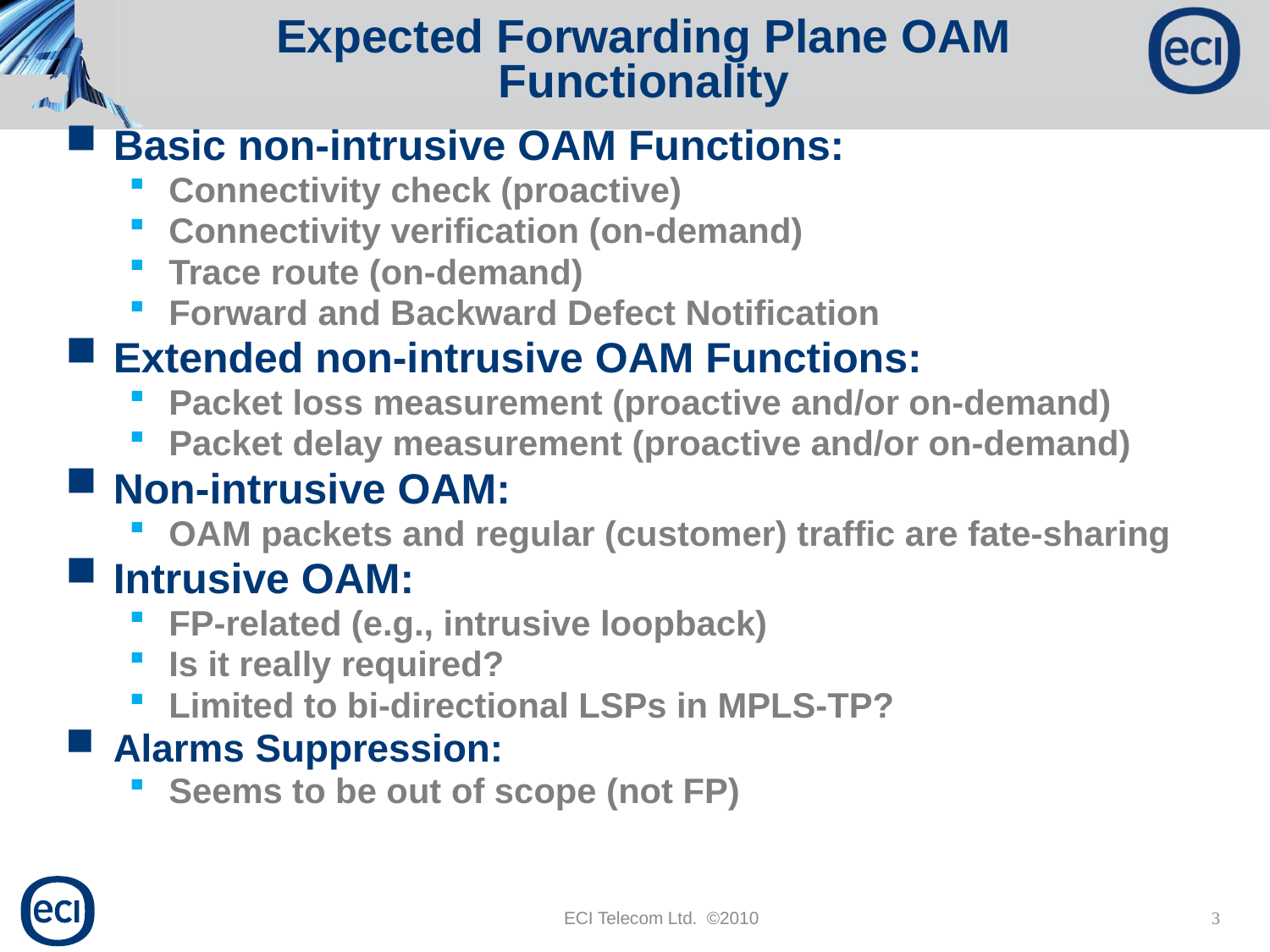

# Expected Forwarding Plane OAM Functionality
Basic non-intrusive OAM Functions:
Connectivity check (proactive)
Connectivity verification (on-demand)
Trace route (on-demand)
Forward and Backward Defect Notification
Extended non-intrusive OAM Functions:
Packet loss measurement (proactive and/or on-demand)
Packet delay measurement (proactive and/or on-demand)
Non-intrusive OAM:
OAM packets and regular (customer) traffic are fate-sharing
Intrusive OAM:
FP-related (e.g., intrusive loopback)
Is it really required?
Limited to bi-directional LSPs in MPLS-TP?
Alarms Suppression:
Seems to be out of scope (not FP)

ECI Telecom Ltd.  ©2010
3